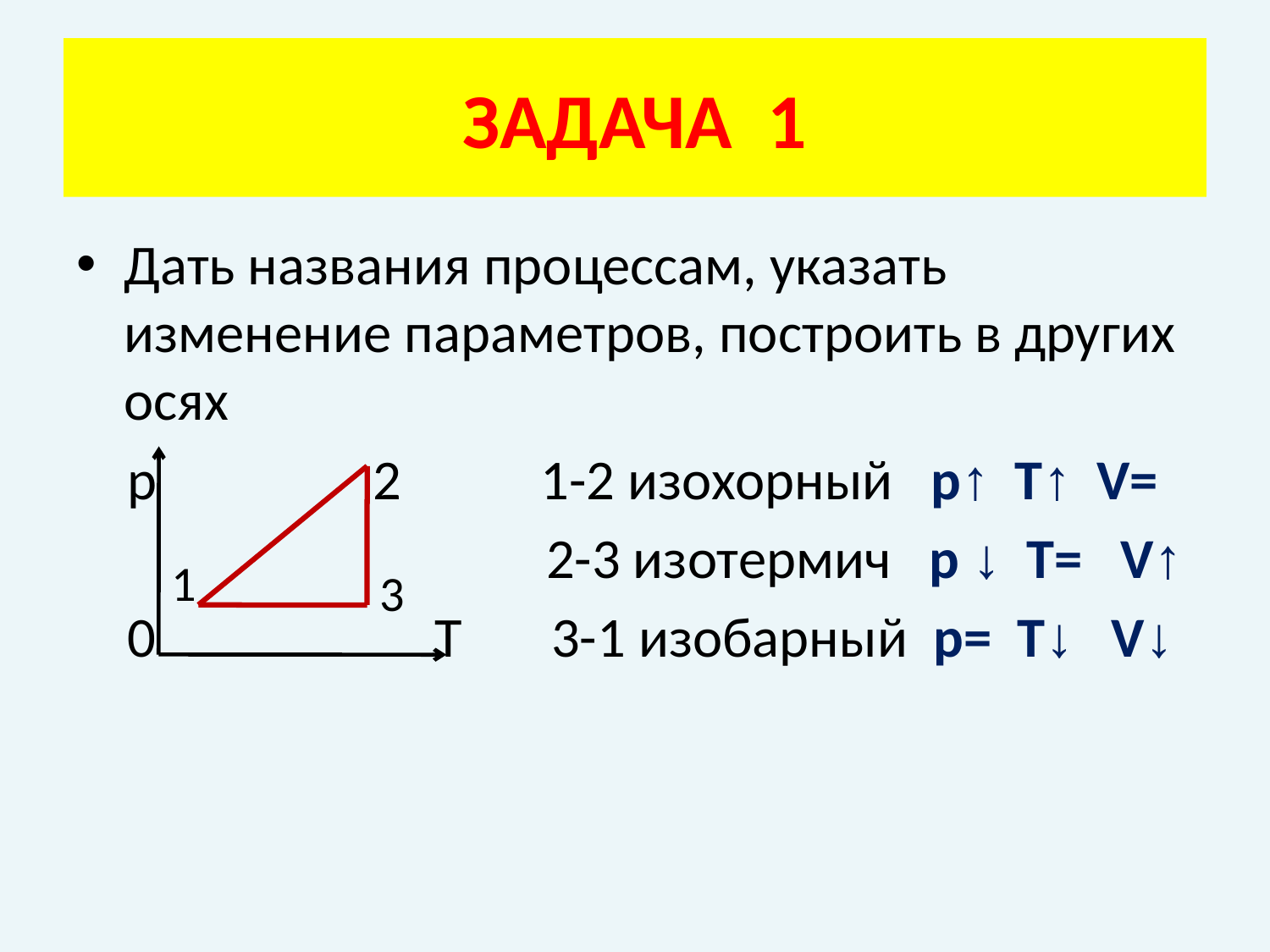

# ЗАДАЧА  1
Дать названия процессам, указать изменение параметров, построить в других осях
    р                 2           1-2 изохорный   р↑  Т↑  V=
                                     2-3 изотермич   р ↓  Т=   V↑
    0                      Т       3-1 изобарный  р=  Т↓   V↓
1
3